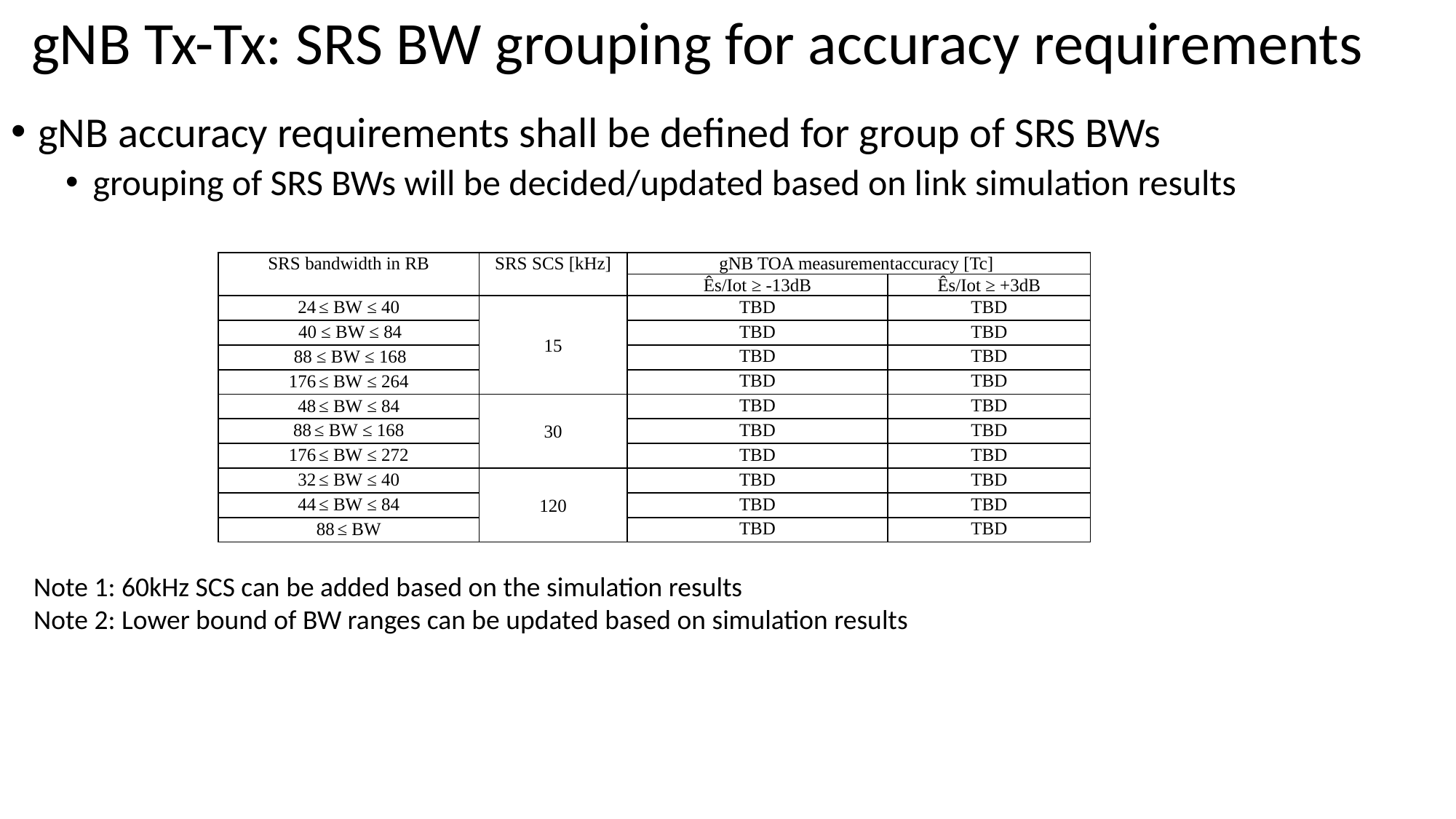

# gNB Tx-Tx: SRS BW grouping for accuracy requirements
gNB accuracy requirements shall be defined for group of SRS BWs
grouping of SRS BWs will be decided/updated based on link simulation results

| SRS bandwidth in RB | SRS SCS [kHz] | gNB TOA measurementaccuracy [Tc] |  |
| --- | --- | --- | --- |
|  |  | Ês/Iot ≥ -13dB | Ês/Iot ≥ +3dB |
| 24 ≤ BW ≤ 40 | 15 | TBD | TBD |
| 40 ≤ BW ≤ 84 |  | TBD | TBD |
| 88 ≤ BW ≤ 168 |  | TBD | TBD |
| 176 ≤ BW ≤ 264 |  | TBD | TBD |
| 48 ≤ BW ≤ 84 | 30 | TBD | TBD |
| 88 ≤ BW ≤ 168 |  | TBD | TBD |
| 176 ≤ BW ≤ 272 |  | TBD | TBD |
| 32 ≤ BW ≤ 40 | 120 | TBD | TBD |
| 44 ≤ BW ≤ 84 |  | TBD | TBD |
| 88 ≤ BW |  | TBD | TBD |
Note 1: 60kHz SCS can be added based on the simulation results
Note 2: Lower bound of BW ranges can be updated based on simulation results